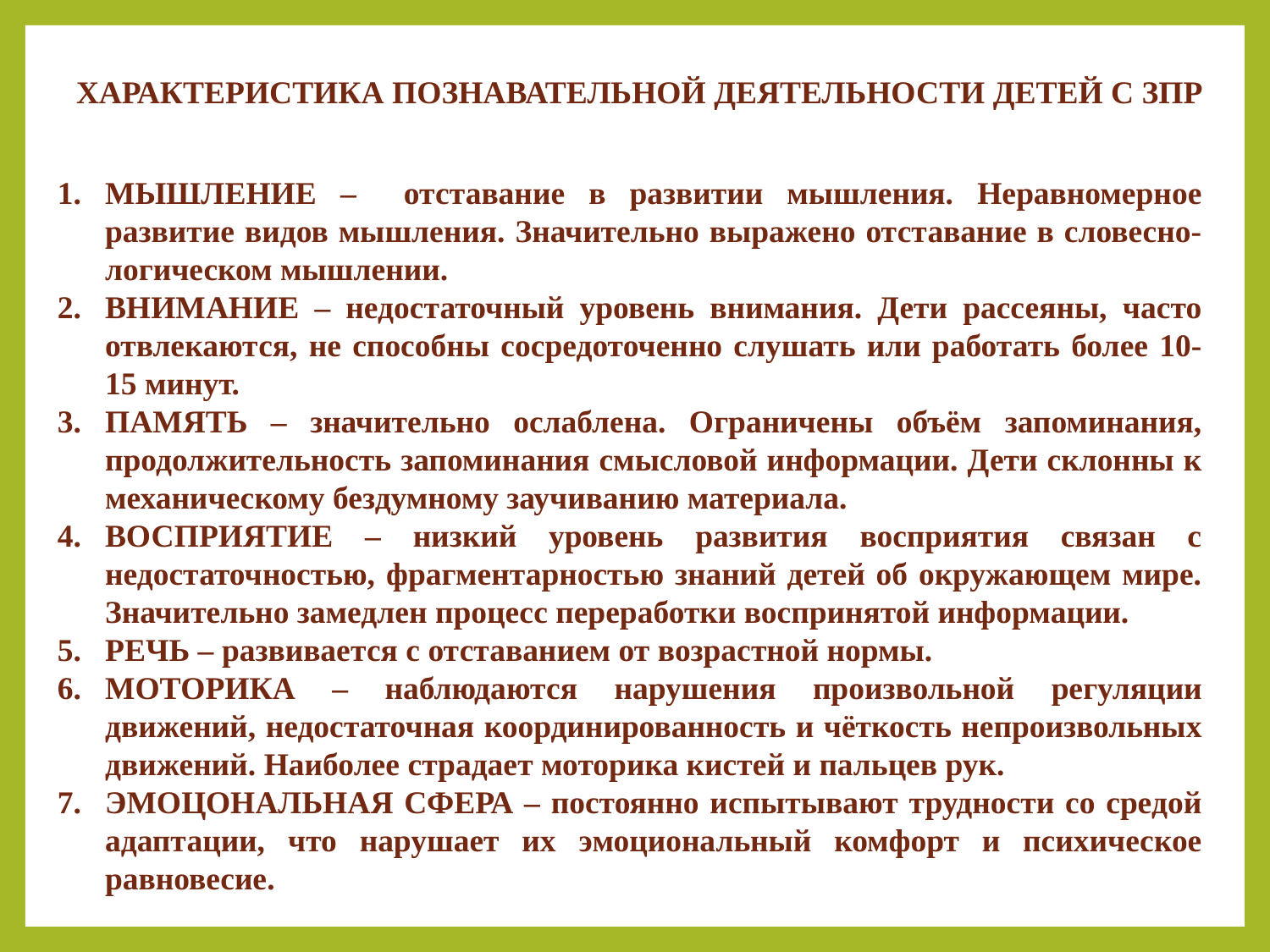

ХАРАКТЕРИСТИКА ПОЗНАВАТЕЛЬНОЙ ДЕЯТЕЛЬНОСТИ ДЕТЕЙ С ЗПР
МЫШЛЕНИЕ –  отставание в развитии мышления. Неравномерное развитие видов мышления. Значительно выражено отставание в словесно-логическом мышлении.
ВНИМАНИЕ – недостаточный уровень внимания. Дети рассеяны, часто отвлекаются, не способны сосредоточенно слушать или работать более 10-15 минут.
ПАМЯТЬ – значительно ослаблена. Ограничены объём запоминания, продолжительность запоминания смысловой информации. Дети склонны к механическому бездумному заучиванию материала.
ВОСПРИЯТИЕ – низкий уровень развития восприятия связан с недостаточностью, фрагментарностью знаний детей об окружающем мире. Значительно замедлен процесс переработки воспринятой информации.
РЕЧЬ – развивается с отставанием от возрастной нормы.
МОТОРИКА – наблюдаются нарушения произвольной регуляции движений, недостаточная координированность и чёткость непроизвольных движений. Наиболее страдает моторика кистей и пальцев рук.
ЭМОЦОНАЛЬНАЯ СФЕРА – постоянно испытывают трудности со средой адаптации, что нарушает их эмоциональный комфорт и психическое равновесие.